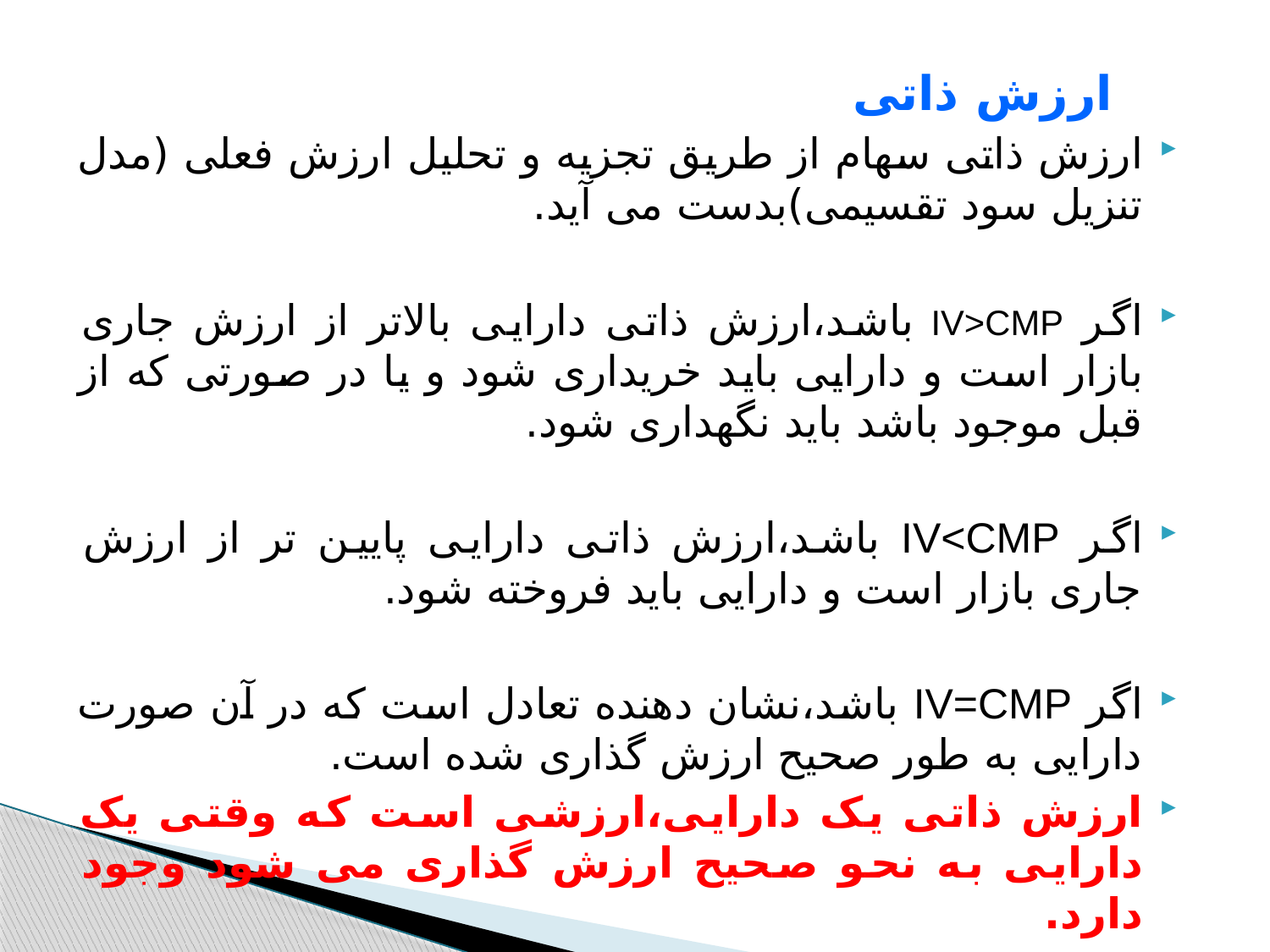

ارزش ذاتی
ارزش ذاتی سهام از طریق تجزیه و تحلیل ارزش فعلی (مدل تنزیل سود تقسیمی)بدست می آید.

اگر IV>CMP باشد،ارزش ذاتی دارایی بالاتر از ارزش جاری بازار است و دارایی باید خریداری شود و یا در صورتی که از قبل موجود باشد باید نگهداری شود.

اگر IV<CMP باشد،ارزش ذاتی دارایی پایین تر از ارزش جاری بازار است و دارایی باید فروخته شود.

اگر IV=CMP باشد،نشان دهنده تعادل است که در آن صورت دارایی به طور صحیح ارزش گذاری شده است.
ارزش ذاتی یک دارایی،ارزشی است که وقتی یک دارایی به نحو صحیح ارزش گذاری می شود وجود دارد.